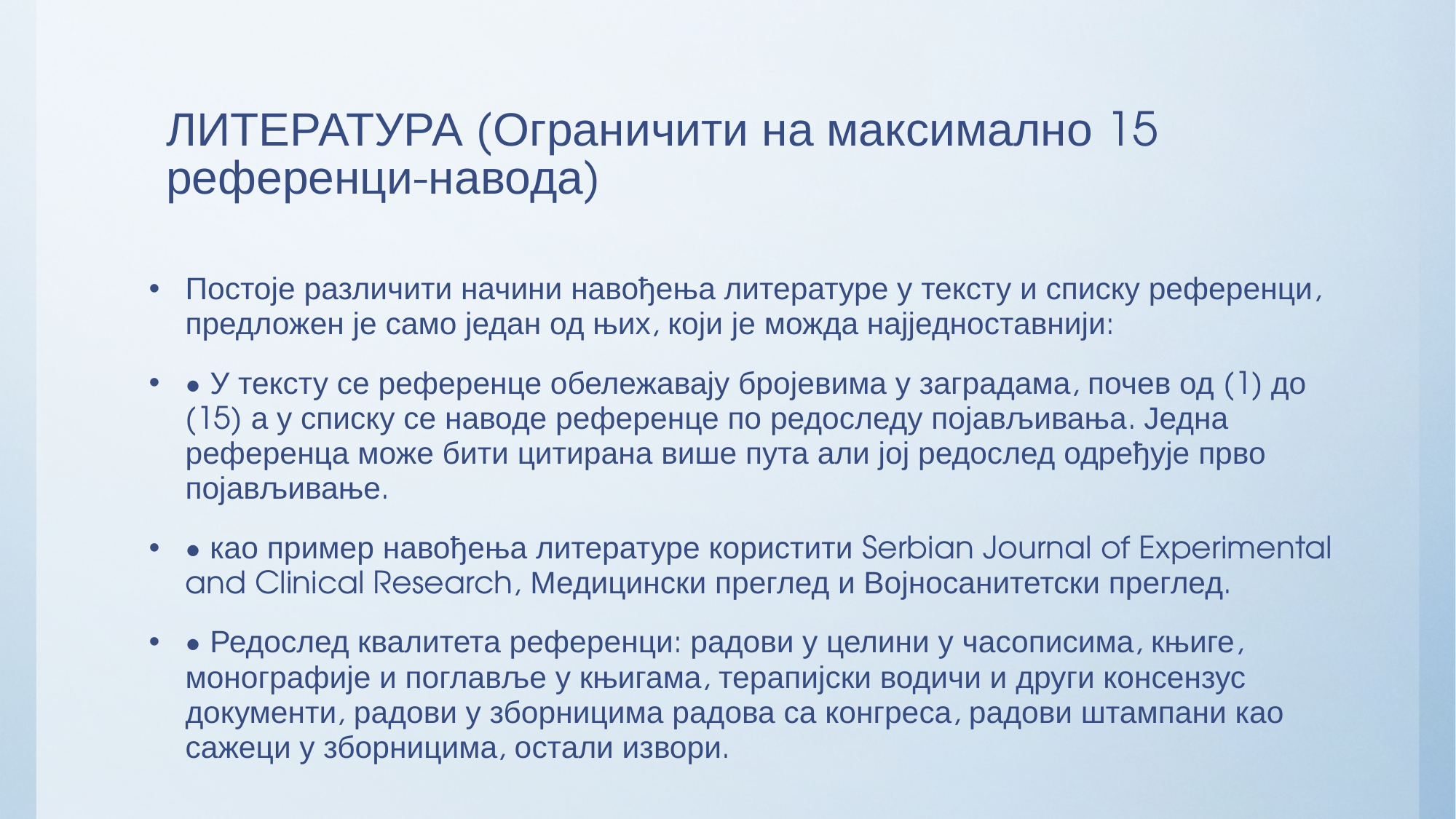

# ЛИТЕРАТУРА (Ограничити на максимално 15 референци-навода)
Постоје различити начини навођења литературе у тексту и списку референци, предложен је само један од њих, који је можда најједноставнији:
• У тексту се референце обележавају бројевима у заградама, почев од (1) до (15) а у списку се наводе референце по редоследу појављивања. Једна референца може бити цитирана више пута али јој редослед одређује прво појављивање.
• као пример навођења литературе користити Serbian Journal of Experimental and Clinical Research, Медицински преглед и Војносанитетски преглед.
• Редослед квалитета референци: радови у целини у часописима, књиге, монографије и поглавље у књигама, терапијски водичи и други консензус документи, радови у зборницима радова са конгреса, радови штампани као сажеци у зборницима, остали извори.